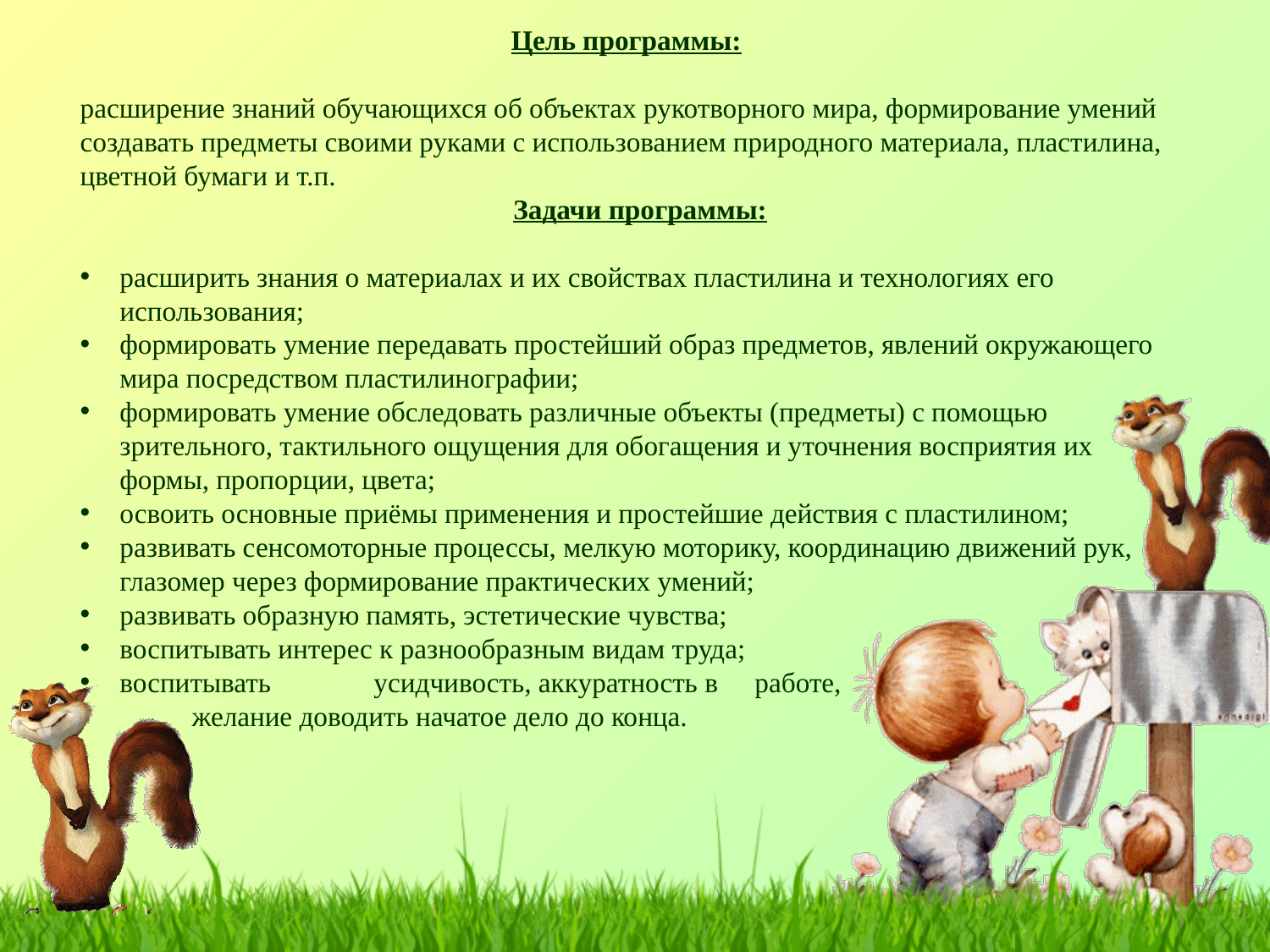

Цель программы:

расширение знаний обучающихся об объектах рукотворного мира, формирование умений создавать предметы своими руками с использованием природного материала, пластилина, цветной бумаги и т.п.
    Задачи программы:

расширить знания о материалах и их свойствах пластилина и технологиях его использования;
формировать умение передавать простейший образ предметов, явлений окружающего мира посредством пластилинографии;
формировать умение обследовать различные объекты (предметы) с помощью зрительного, тактильного ощущения для обогащения и уточнения восприятия их формы, пропорции, цвета;
освоить основные приёмы применения и простейшие действия с пластилином;
развивать сенсомоторные процессы, мелкую моторику, координацию движений рук, глазомер через формирование практических умений;
развивать образную память, эстетические чувства;
воспитывать интерес к разнообразным видам труда;
воспитывать	усидчивость, аккуратность в	работе,
                желание доводить начатое дело до конца.